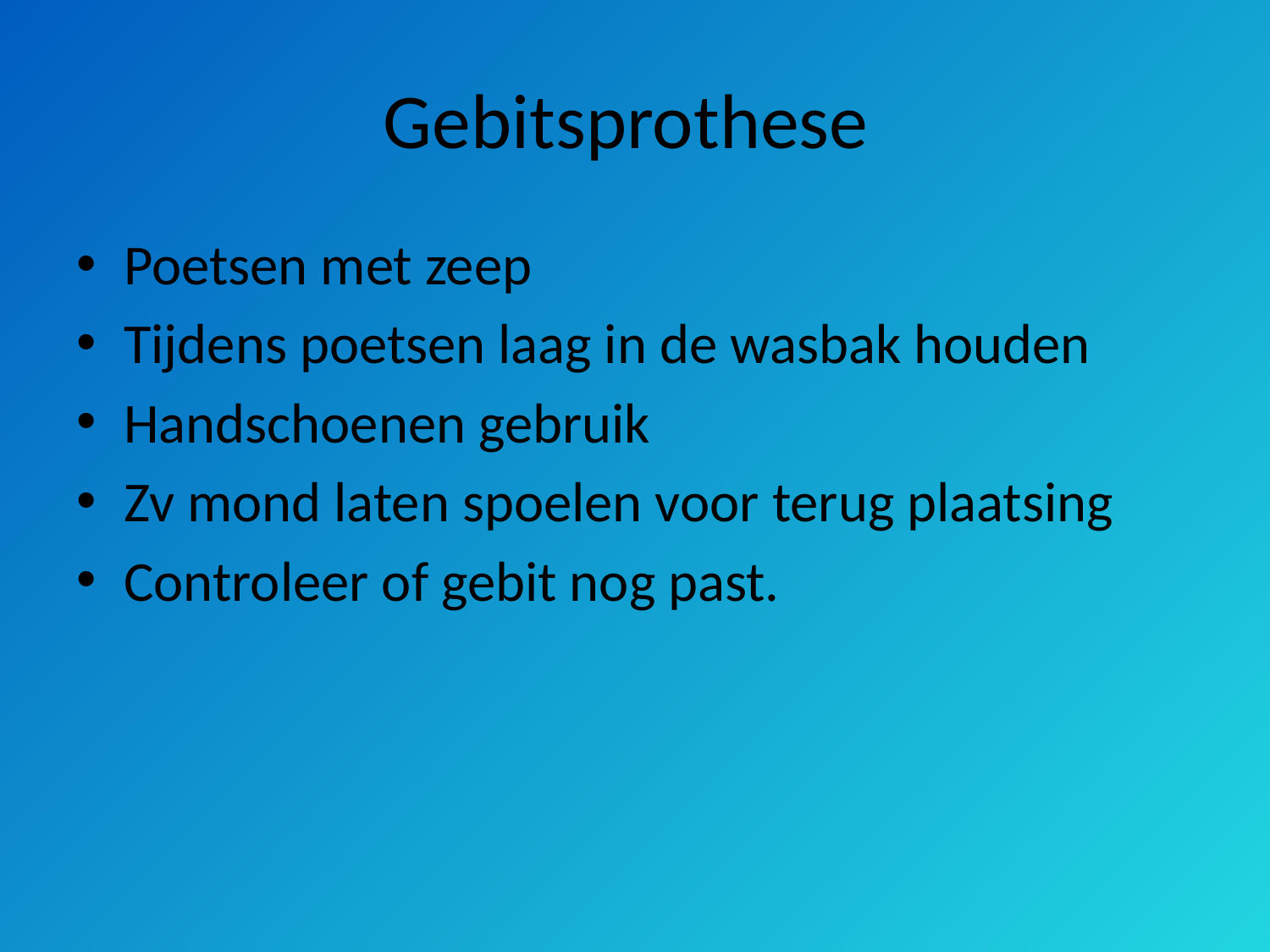

# Gebitsprothese
Poetsen met zeep
Tijdens poetsen laag in de wasbak houden
Handschoenen gebruik
Zv mond laten spoelen voor terug plaatsing
Controleer of gebit nog past.